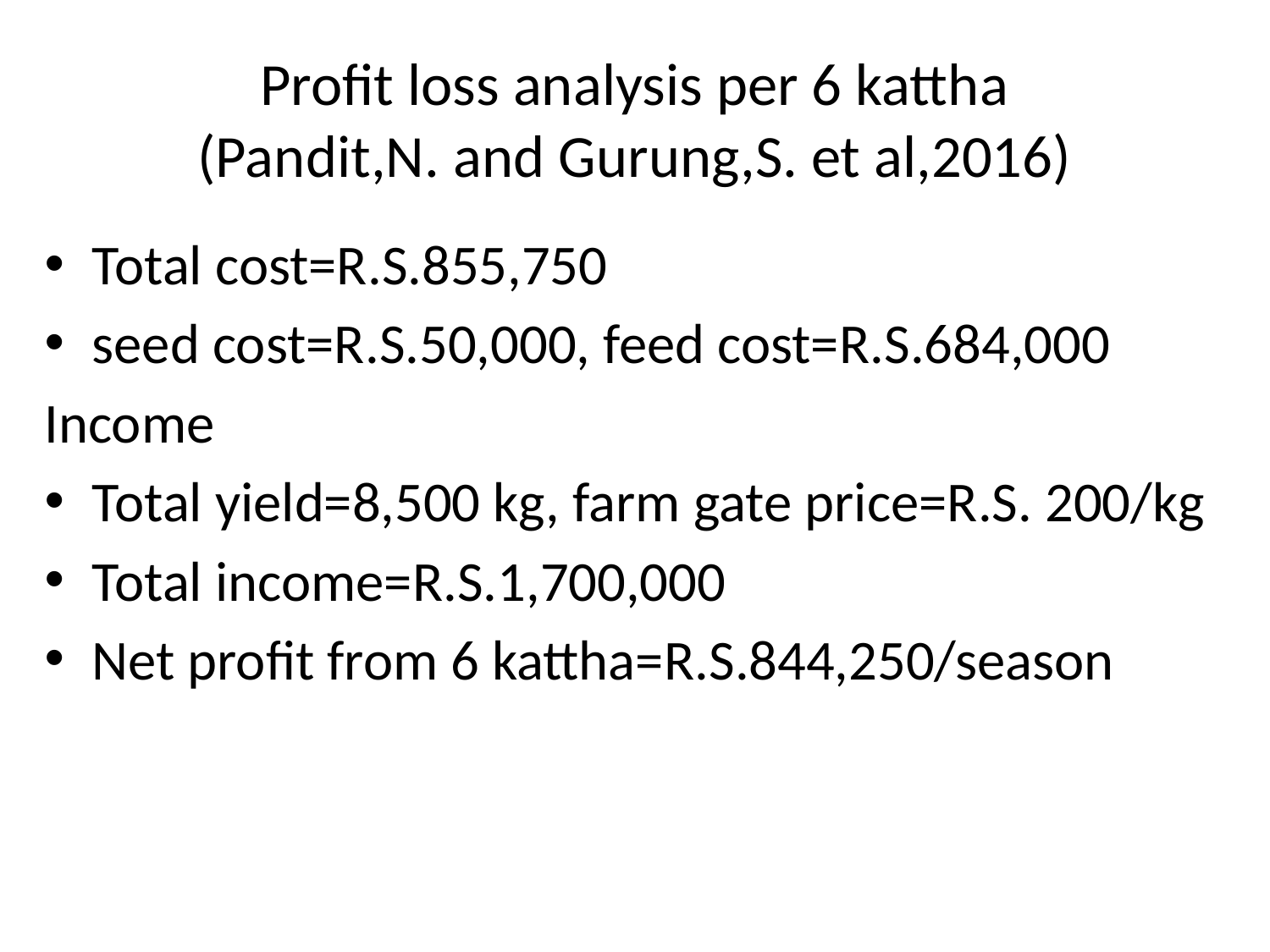

# Profit loss analysis per 6 kattha (Pandit,N. and Gurung,S. et al,2016)
Total cost=R.S.855,750
seed cost=R.S.50,000, feed cost=R.S.684,000
Income
Total yield=8,500 kg, farm gate price=R.S. 200/kg
Total income=R.S.1,700,000
Net profit from 6 kattha=R.S.844,250/season